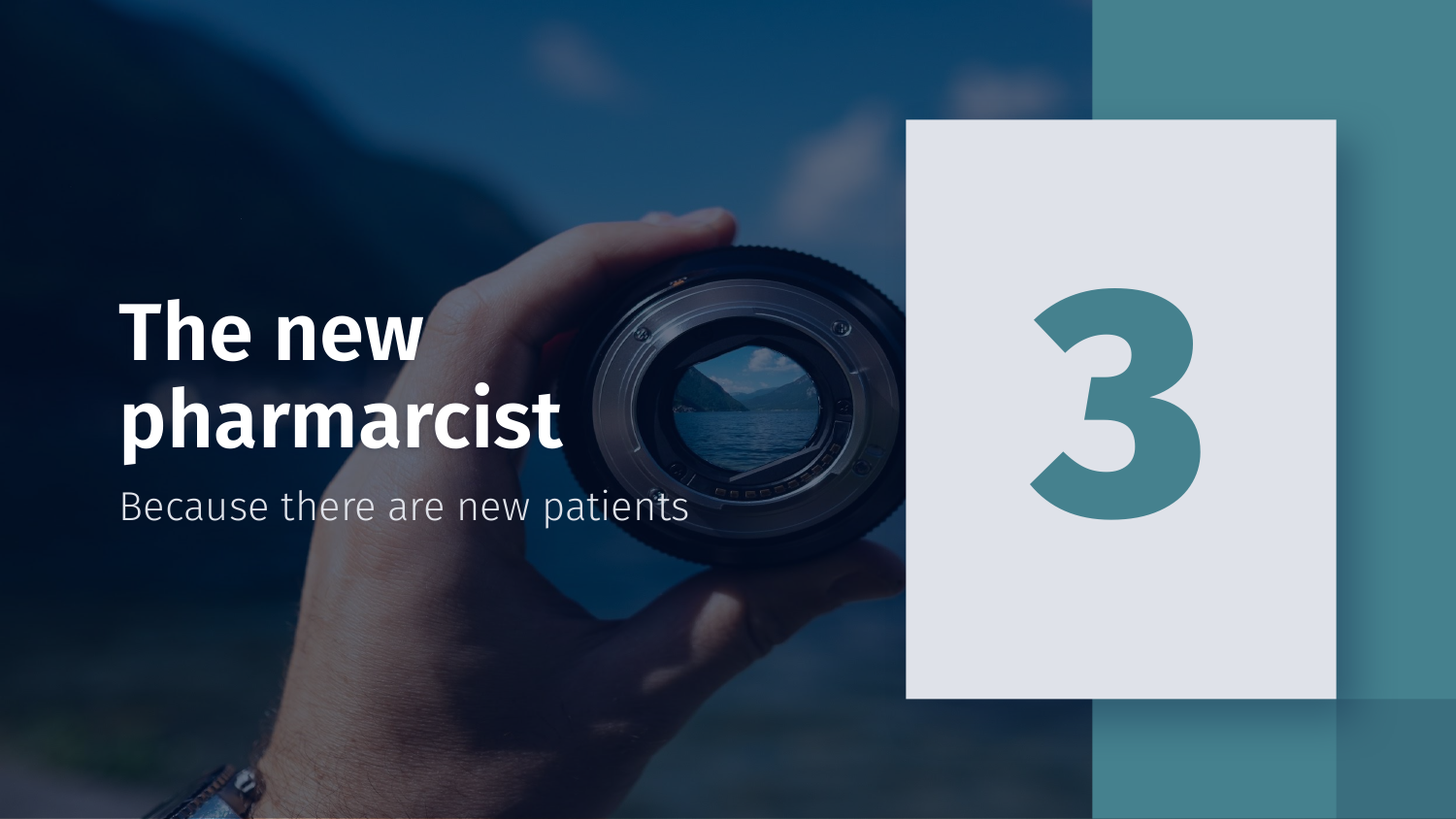

3
# The new pharmarcist
Because there are new patients